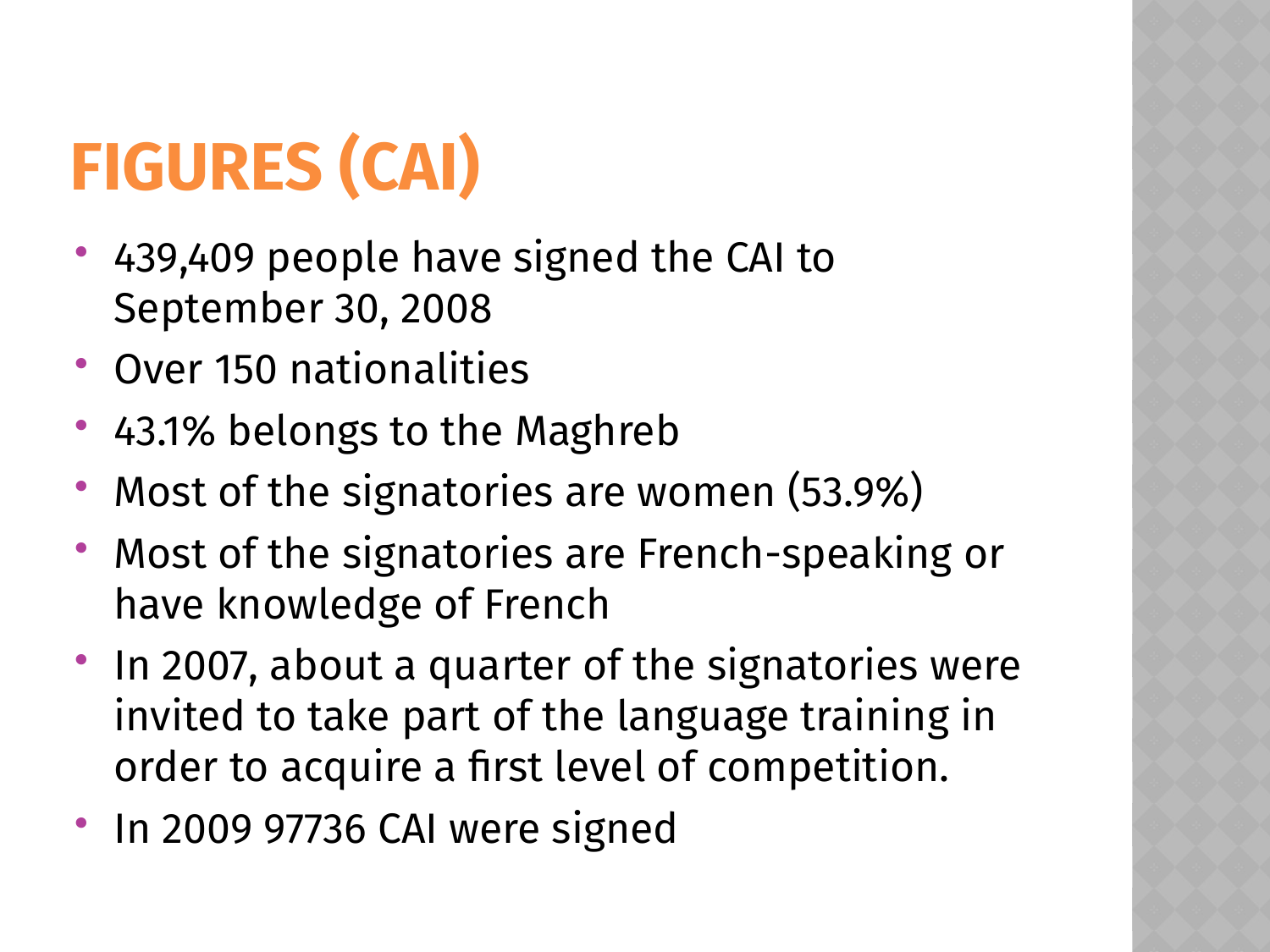

# Figures (CAI)
439,409 people have signed the CAI to September 30, 2008
Over 150 nationalities
43.1% belongs to the Maghreb
Most of the signatories are women (53.9%)
Most of the signatories are French-speaking or have knowledge of French
In 2007, about a quarter of the signatories were invited to take part of the language training in order to acquire a first level of competition.
In 2009 97736 CAI were signed